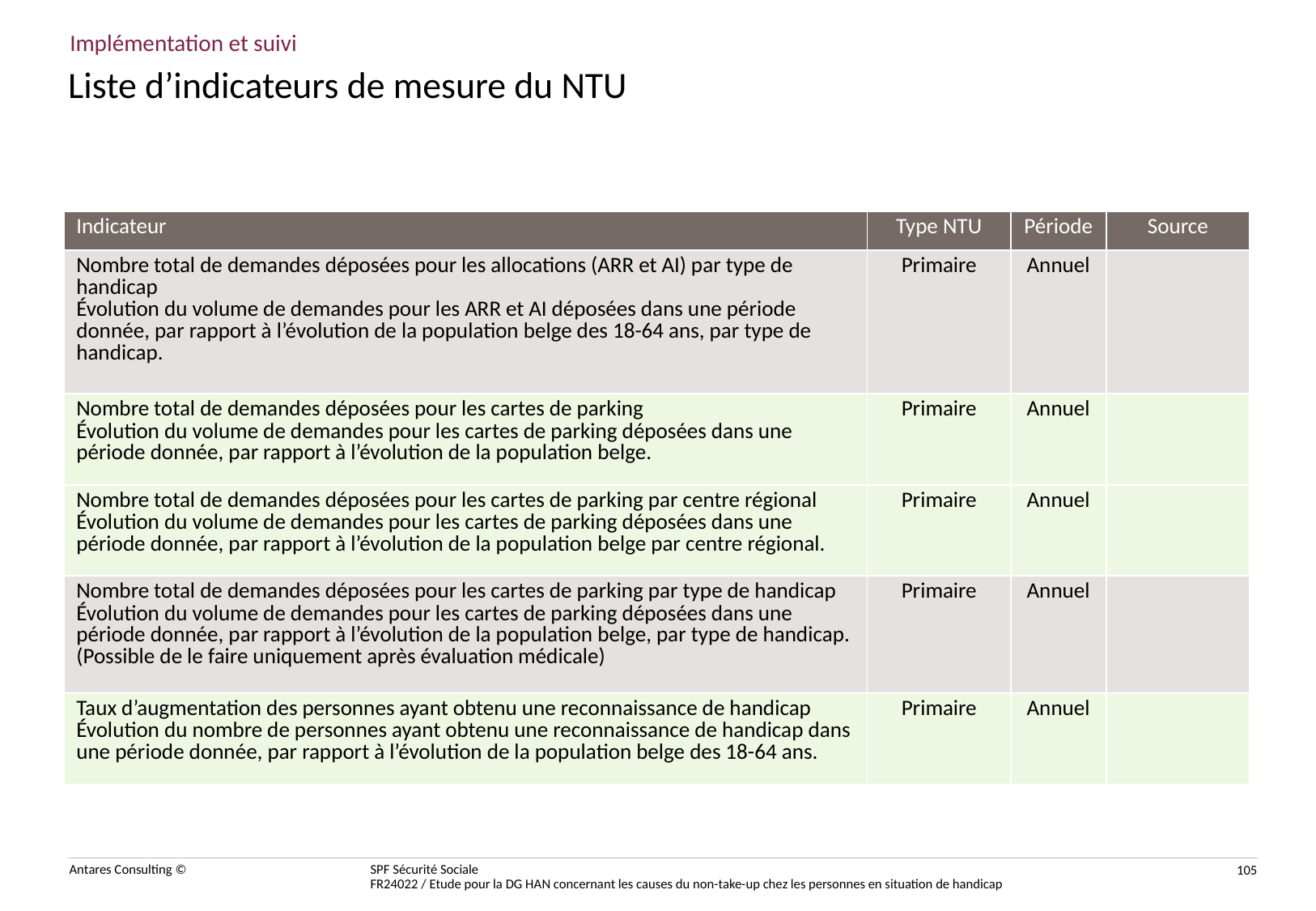

Implémentation et suivi
# Liste d’indicateurs de mesure du NTU
| Indicateur | Type NTU | Période | Source |
| --- | --- | --- | --- |
| Nombre total de demandes déposées pour les allocations (ARR et AI) par type de handicap Évolution du volume de demandes pour les ARR et AI déposées dans une période donnée, par rapport à l’évolution de la population belge des 18-64 ans, par type de handicap. | Primaire | Annuel |  |
| Nombre total de demandes déposées pour les cartes de parking Évolution du volume de demandes pour les cartes de parking déposées dans une période donnée, par rapport à l’évolution de la population belge. | Primaire | Annuel |  |
| Nombre total de demandes déposées pour les cartes de parking par centre régional Évolution du volume de demandes pour les cartes de parking déposées dans une période donnée, par rapport à l’évolution de la population belge par centre régional. | Primaire | Annuel |  |
| Nombre total de demandes déposées pour les cartes de parking par type de handicap Évolution du volume de demandes pour les cartes de parking déposées dans une période donnée, par rapport à l’évolution de la population belge, par type de handicap. (Possible de le faire uniquement après évaluation médicale) | Primaire | Annuel |  |
| Taux d’augmentation des personnes ayant obtenu une reconnaissance de handicap Évolution du nombre de personnes ayant obtenu une reconnaissance de handicap dans une période donnée, par rapport à l’évolution de la population belge des 18-64 ans. | Primaire | Annuel |  |